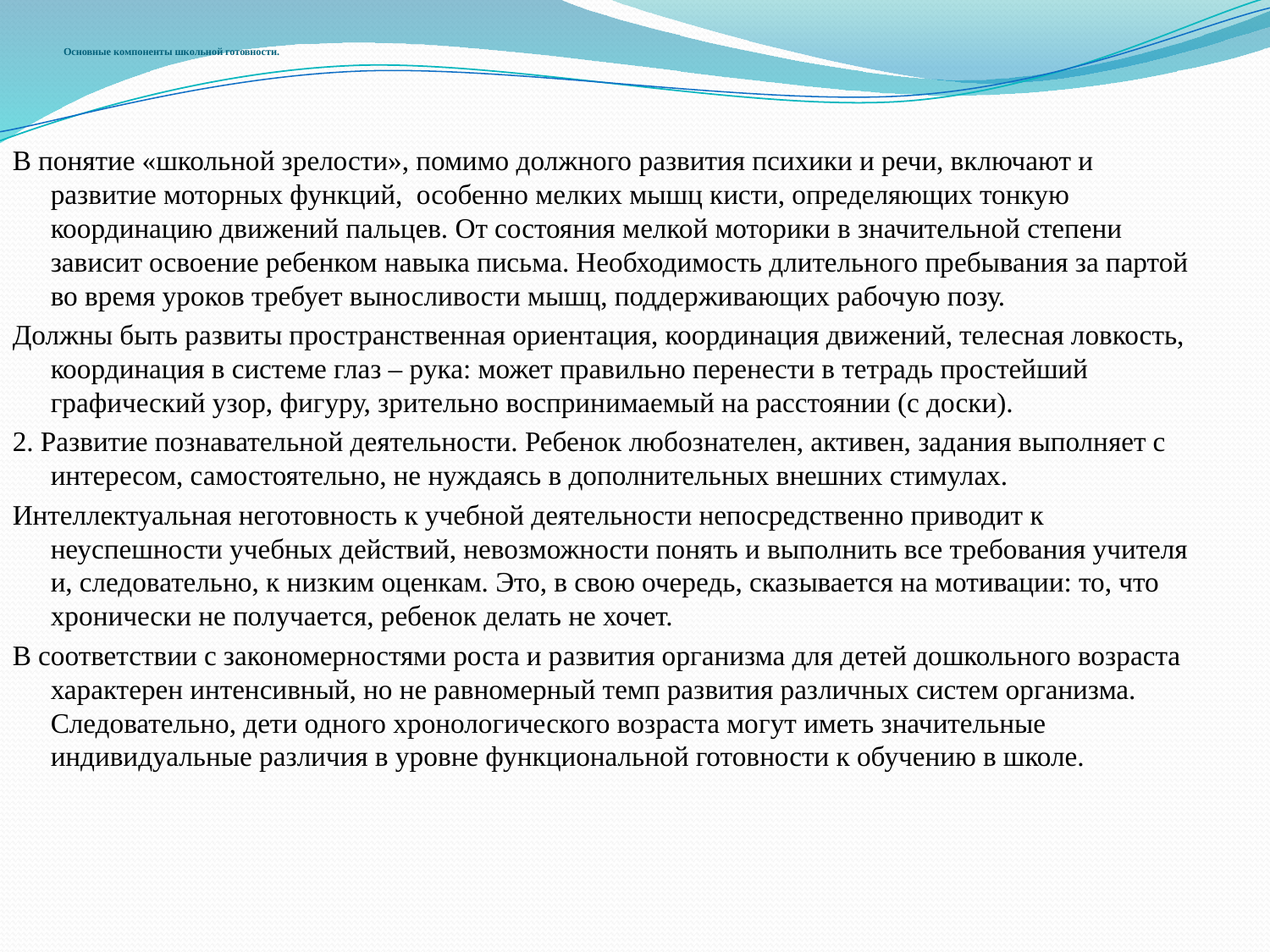

# Основные компоненты школьной готовности.
В понятие «школьной зрелости», помимо должного развития психики и речи, включают и развитие моторных функций,  особенно мелких мышц кисти, определяющих тонкую координацию движений пальцев. От состояния мелкой моторики в значительной степени зависит освоение ребенком навыка письма. Необходимость длительного пребывания за партой во время уроков требует выносливости мышц, поддерживающих рабочую позу.
Должны быть развиты пространственная ориентация, координация движений, телесная ловкость, координация в системе глаз – рука: может правильно перенести в тетрадь простейший графический узор, фигуру, зрительно воспринимаемый на расстоянии (с доски).
2. Развитие познавательной деятельности. Ребенок любознателен, активен, задания выполняет с интересом, самостоятельно, не нуждаясь в дополнительных внешних стимулах.
Интеллектуальная неготовность к учебной деятельности непосредственно приводит к неуспешности учебных действий, невозможности понять и выполнить все требования учителя и, следовательно, к низким оценкам. Это, в свою очередь, сказывается на мотивации: то, что хронически не получается, ребенок делать не хочет.
В соответствии с закономерностями роста и развития организма для детей дошкольного возраста характерен интенсивный, но не равномерный темп развития различных систем организма. Следовательно, дети одного хронологического возраста могут иметь значительные индивидуальные различия в уровне функциональной готовности к обучению в школе.